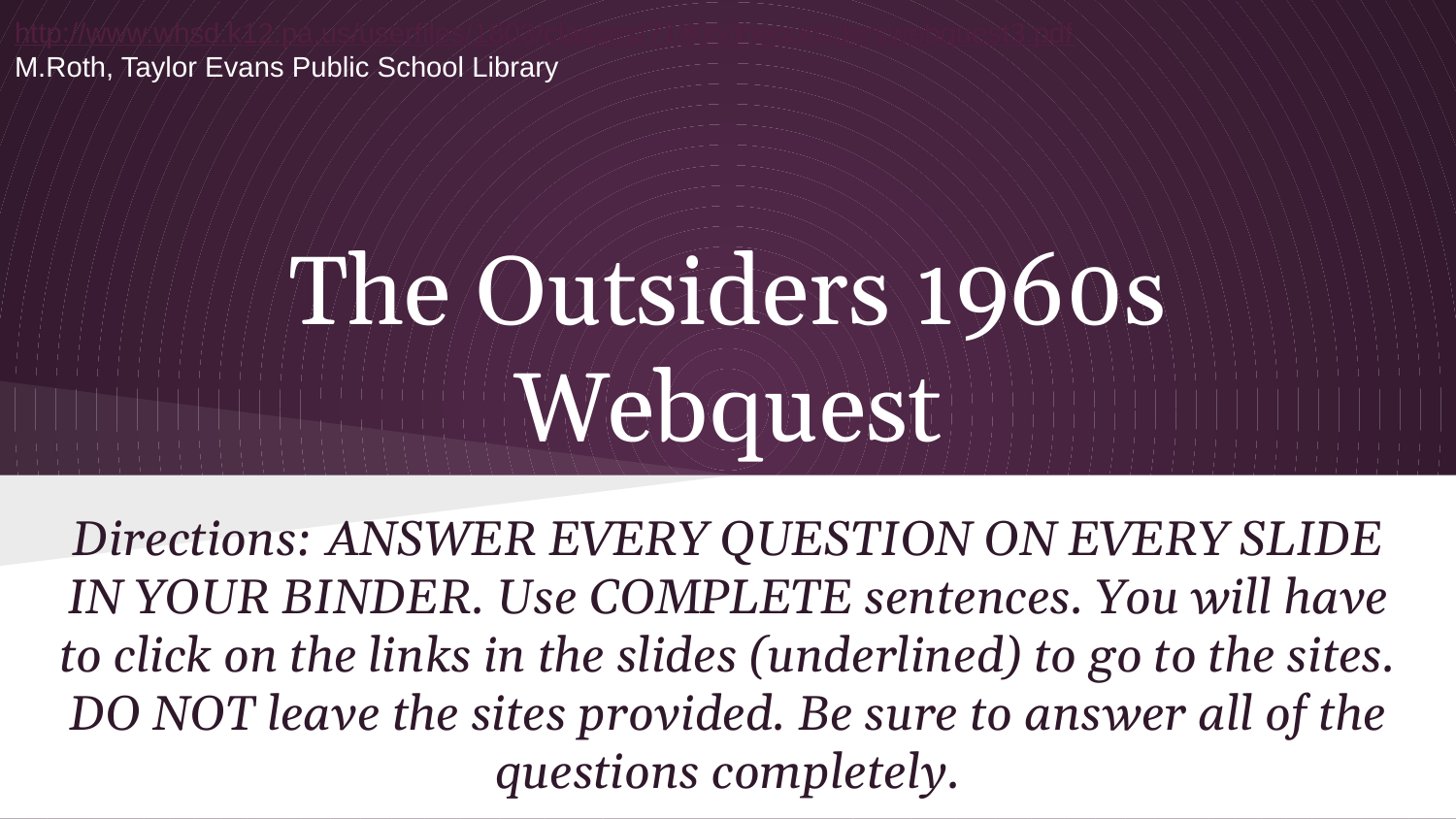

http://www.whsd.k12.pa.us/userfiles/1803/classes/71805/theoutsiderswebquest3.pdf
M.Roth, Taylor Evans Public School Library
# The Outsiders 1960s Webquest
Directions: ANSWER EVERY QUESTION ON EVERY SLIDE IN YOUR BINDER. Use COMPLETE sentences. You will have to click on the links in the slides (underlined) to go to the sites. DO NOT leave the sites provided. Be sure to answer all of the questions completely.